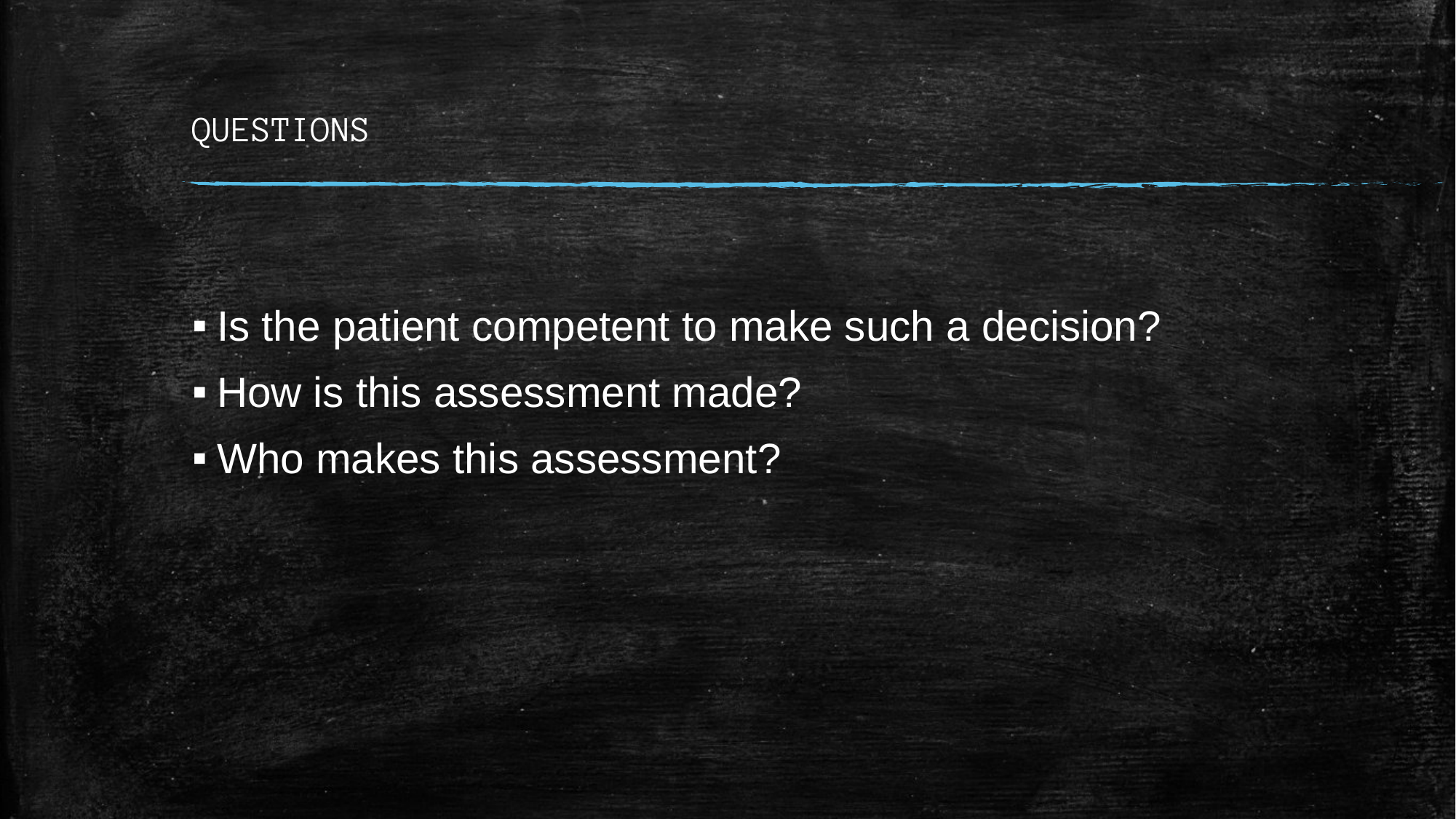

# QUESTIONS

Is the patient competent to make such a decision?
How is this assessment made?
Who makes this assessment?